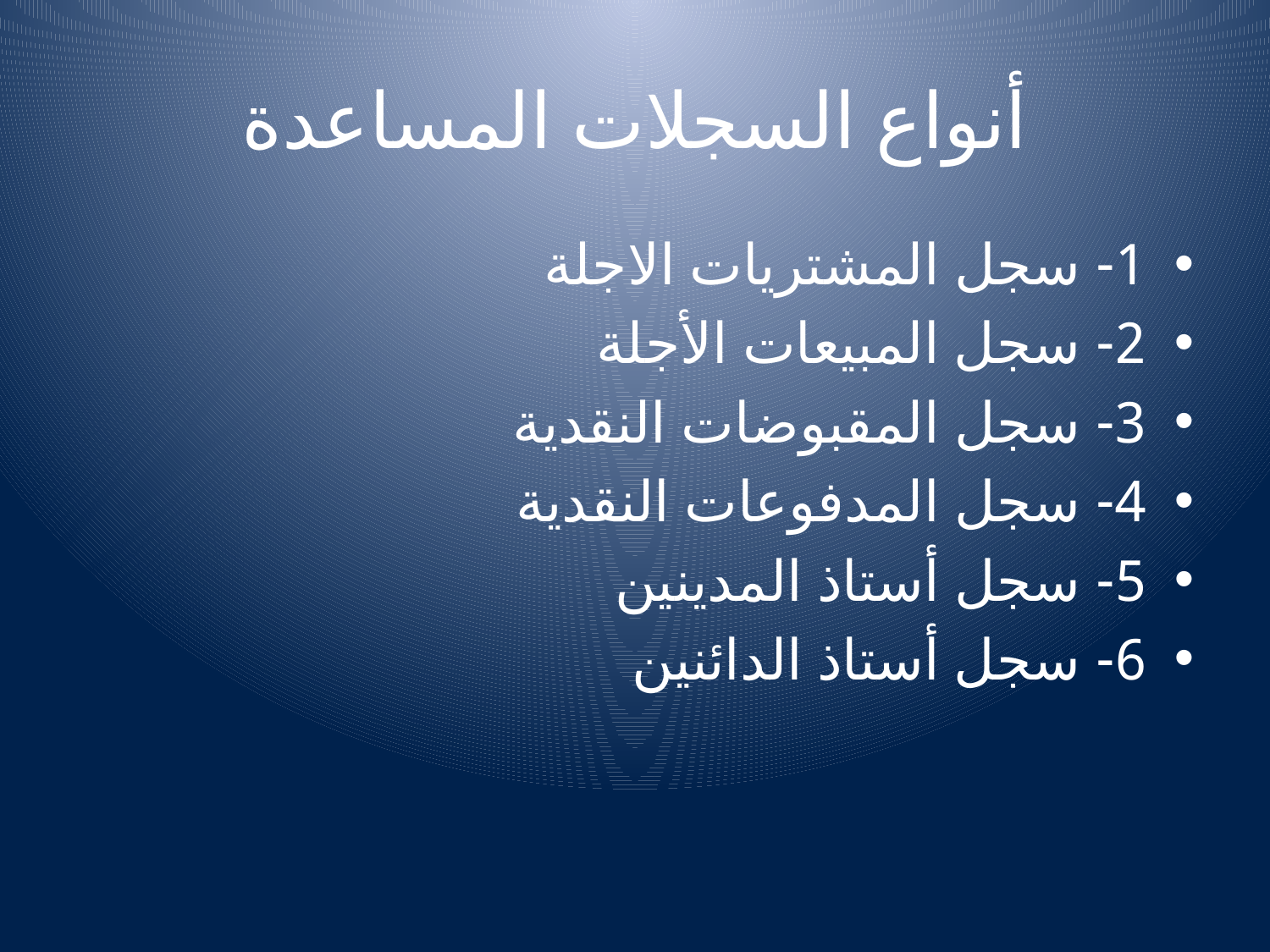

# أنواع السجلات المساعدة
1- سجل المشتريات الاجلة
2- سجل المبيعات الأجلة
3- سجل المقبوضات النقدية
4- سجل المدفوعات النقدية
5- سجل أستاذ المدينين
6- سجل أستاذ الدائنين